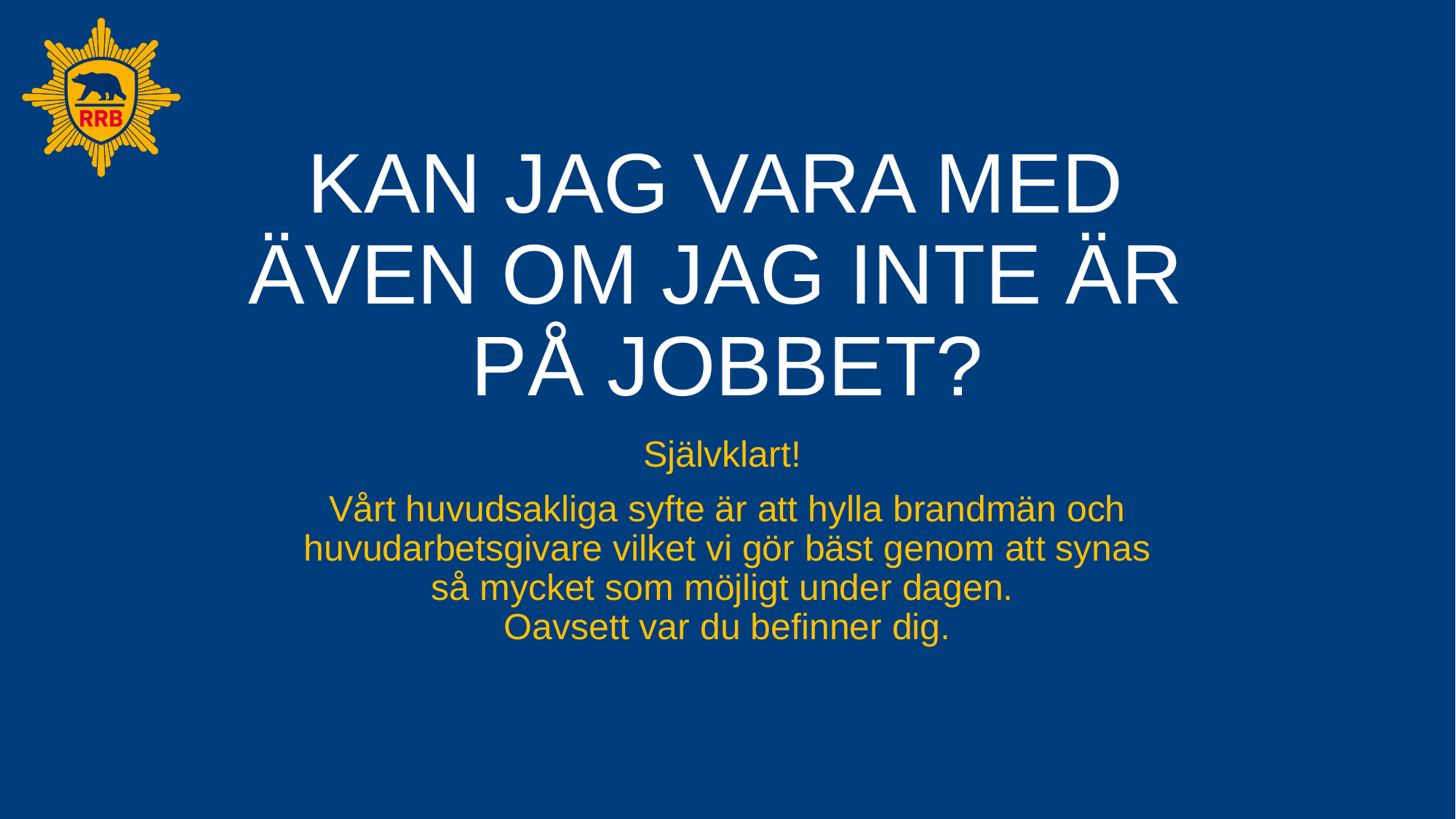

# KAN JAG VARA MED ÄVEN OM JAG INTE ÄR PÅ JOBBET?
Självklart!
Vårt huvudsakliga syfte är att hylla brandmän och huvudarbetsgivare vilket vi gör bäst genom att synas så mycket som möjligt under dagen.
Oavsett var du befinner dig.